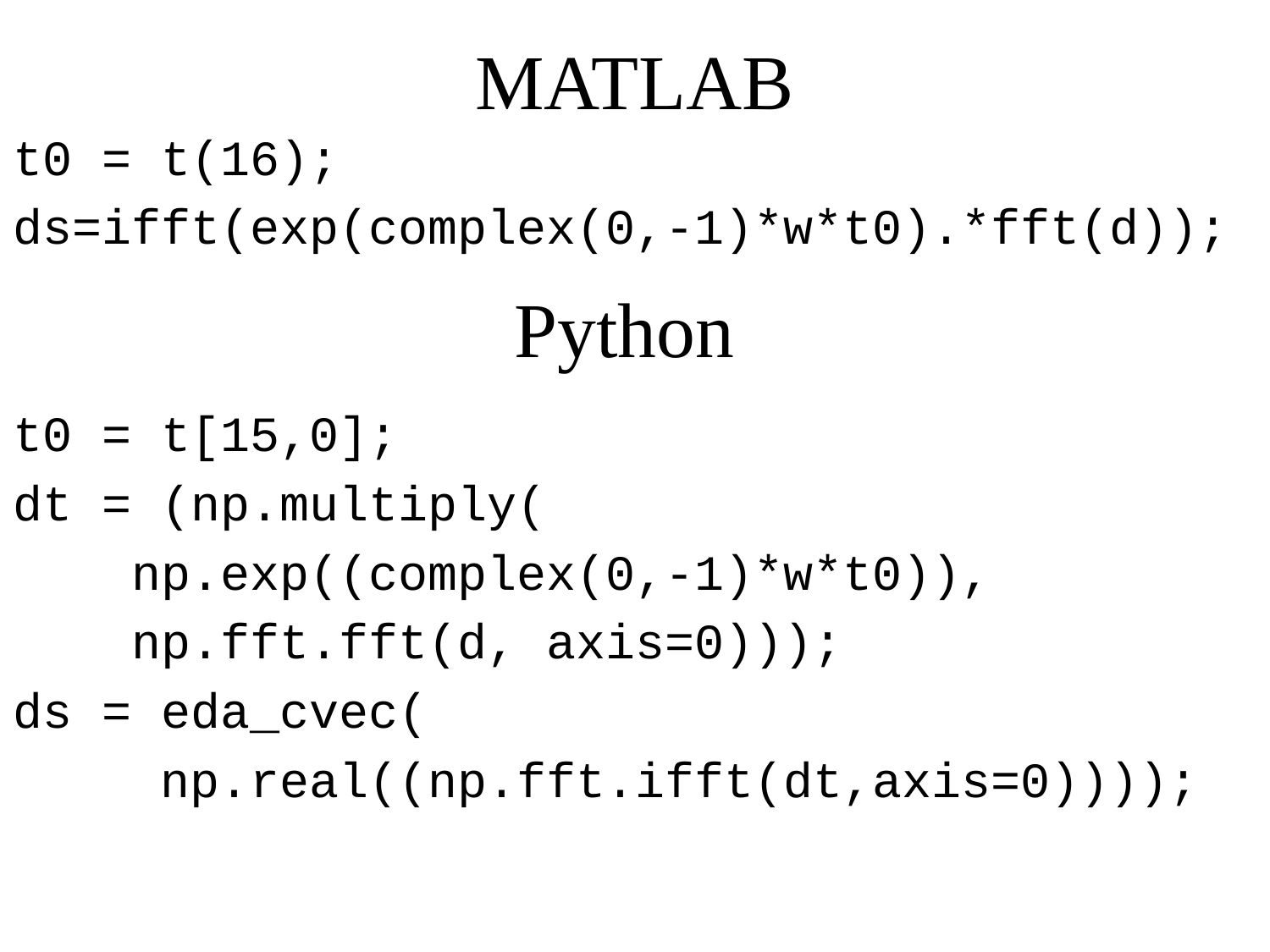

# MATLAB
t0 = t(16);
ds=ifft(exp(complex(0,-1)*w*t0).*fft(d));

t0 = t[15,0];
dt = (np.multiply(
    np.exp((complex(0,-1)*w*t0)),
    np.fft.fft(d, axis=0)));
ds = eda_cvec(
     np.real((np.fft.ifft(dt,axis=0))));
Python